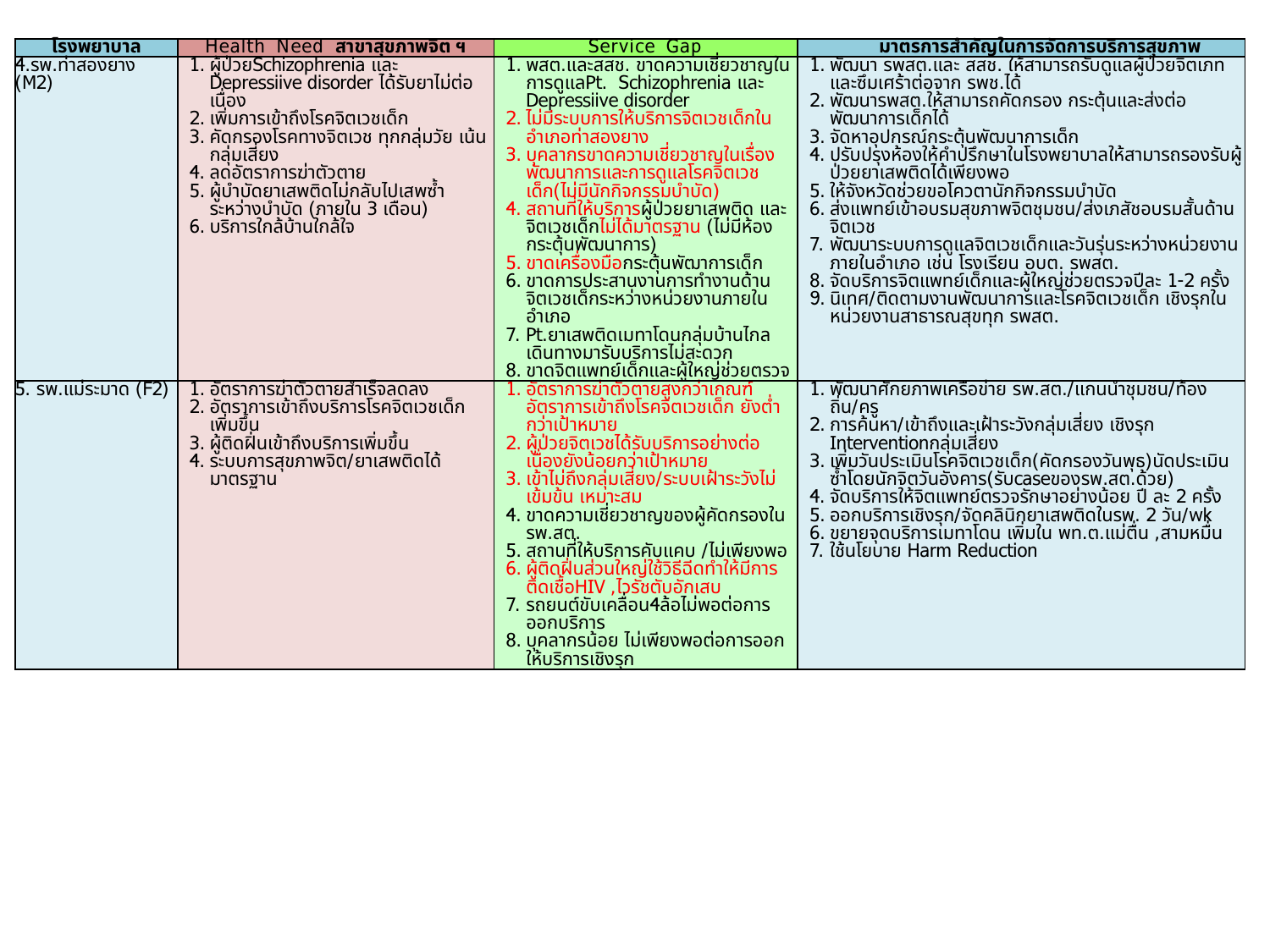

| โรงพยาบาล | Health Need สาขาสุขภาพจิต ฯ | Service Gap | มาตรการสำคัญในการจัดการบริการสุขภาพ |
| --- | --- | --- | --- |
| 4.รพ.ท่าสองยาง (M2) | ผู้ป่วยSchizophrenia และ Depressiive disorder ได้รับยาไม่ต่อเนื่อง เพิ่มการเข้าถึงโรคจิตเวชเด็ก คัดกรองโรคทางจิตเวช ทุกกลุ่มวัย เน้นกลุ่มเสี่ยง ลดอัตราการฆ่าตัวตาย ผู้บำบัดยาเสพติดไม่กลับไปเสพซ้ำระหว่างบำบัด (ภายใน 3 เดือน) บริการใกล้บ้านใกล้ใจ | พสต.และสสช. ขาดความเชี่ยวชาญในการดูแลPt. Schizophrenia และ Depressiive disorder ไม่มีระบบการให้บริการจิตเวชเด็กในอำเภอท่าสองยาง บุคลากรขาดความเชี่ยวชาญในเรื่องพัฒนาการและการดูแลโรคจิตเวชเด็ก(ไม่มีนักกิจกรรมบำบัด) สถานที่ให้บริการผู้ป่วยยาเสพติด และจิตเวชเด็กไม่ได้มาตรฐาน (ไม่มีห้องกระตุ้นพัฒนาการ) ขาดเครื่องมือกระตุ้นพัฒาการเด็ก ขาดการประสานงานการทำงานด้านจิตเวชเด็กระหว่างหน่วยงานภายในอำเภอ Pt.ยาเสพติดเมทาโดนกลุ่มบ้านไกล เดินทางมารับบริการไม่สะดวก ขาดจิตแพทย์เด็กและผู้ใหญ่ช่วยตรวจ | พัฒนา รพสต.และ สสช. ให้สามารถรับดูแลผู้ป่วยจิตเภทและซึมเศร้าต่อจาก รพช.ได้ พัฒนารพสต.ให้สามารถคัดกรอง กระตุ้นและส่งต่อ พัฒนาการเด็กได้ จัดหาอุปกรณ์กระตุ้นพัฒนาการเด็ก ปรับปรุงห้องให้คำปรึกษาในโรงพยาบาลให้สามารถรองรับผู้ป่วยยาเสพติดได้เพียงพอ ให้จังหวัดช่วยขอโควตานักกิจกรรมบำบัด ส่งแพทย์เข้าอบรมสุขภาพจิตชุมชน/ส่งเภสัชอบรมสั้นด้านจิตเวช พัฒนาระบบการดูแลจิตเวชเด็กและวันรุ่นระหว่างหน่วยงานภายในอำเภอ เช่น โรงเรียน อบต. รพสต. จัดบริการจิตแพทย์เด็กและผู้ใหญ่ช่วยตรวจปีละ 1-2 ครั้ง นิเทศ/ติดตามงานพัฒนาการและโรคจิตเวชเด็ก เชิงรุกในหน่วยงานสาธารณสุขทุก รพสต. |
| 5. รพ.แม่ระมาด (F2) | อัตราการฆ่าตัวตายสำเร็จลดลง อัตราการเข้าถึงบริการโรคจิตเวชเด็กเพิ่มขึ้น ผู้ติดฝิ่นเข้าถึงบริการเพิ่มขึ้น ระบบการสุขภาพจิต/ยาเสพติดได้มาตรฐาน | อัตราการฆ่าตัวตายสูงกว่าเกณฑ์ อัตราการเข้าถึงโรคจิตเวชเด็ก ยังต่ำกว่าเป้าหมาย ผู้ป่วยจิตเวชได้รับบริการอย่างต่อเนื่องยังน้อยกว่าเป้าหมาย เข้าไม่ถึงกลุ่มเสี่ยง/ระบบเฝ้าระวังไม่เข้มข้น เหมาะสม ขาดความเชี่ยวชาญของผู้คัดกรองในรพ.สต. สถานที่ให้บริการคับแคบ /ไม่เพียงพอ ผู้ติดฝิ่นส่วนใหญ่ใช้วิธีฉีดทำให้มีการติดเชื้อHIV ,ไวรัชตับอักเสบ รถยนต์ขับเคลื่อน4ล้อไม่พอต่อการออกบริการ บุคลากรน้อย ไม่เพียงพอต่อการออกให้บริการเชิงรุก | พัฒนาศักยภาพเครือข่าย รพ.สต./แกนนำชุมชน/ท้องถิ่น/ครู การค้นหา/เข้าถึงและเฝ้าระวังกลุ่มเสี่ยง เชิงรุก Interventionกลุ่มเสี่ยง เพิ่มวันประเมินโรคจิตเวชเด็ก(คัดกรองวันพุธ)นัดประเมินซ้ำโดยนักจิตวันอังคาร(รับcaseของรพ.สต.ด้วย) จัดบริการให้จิตแพทย์ตรวจรักษาอย่างน้อย ปี ละ 2 ครั้ง ออกบริการเชิงรุก/จัดคลินิกยาเสพติดในรพ. 2 วัน/wk ขยายจุดบริการเมทาโดน เพิ่มใน พท.ต.แม่ตื่น ,สามหมื่น ใช้นโยบาย Harm Reduction |